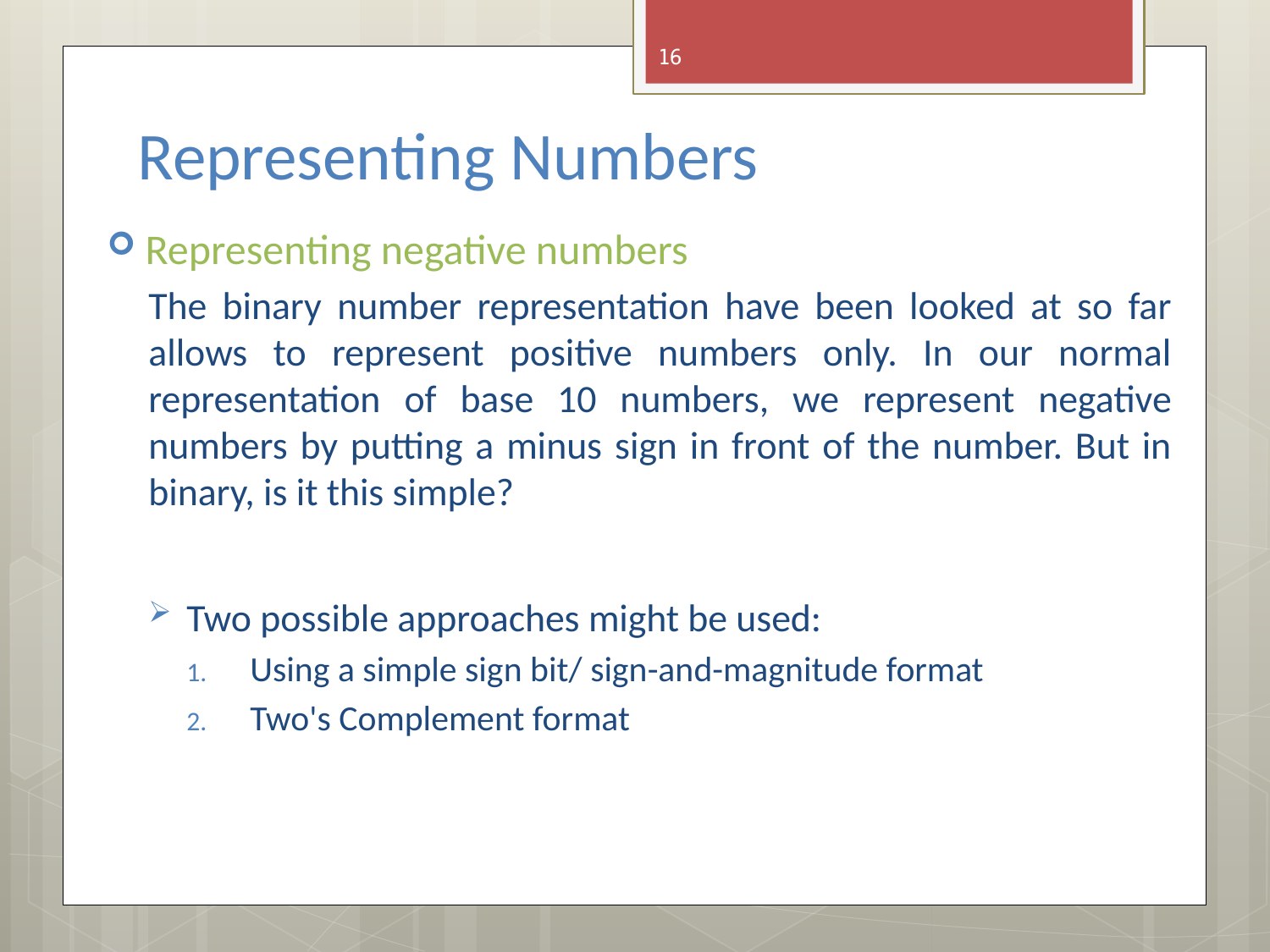

16
# Representing Numbers
Representing negative numbers
The binary number representation have been looked at so far allows to represent positive numbers only. In our normal representation of base 10 numbers, we represent negative numbers by putting a minus sign in front of the number. But in binary, is it this simple?

Two possible approaches might be used:
Using a simple sign bit/ sign-and-magnitude format
Two's Complement format